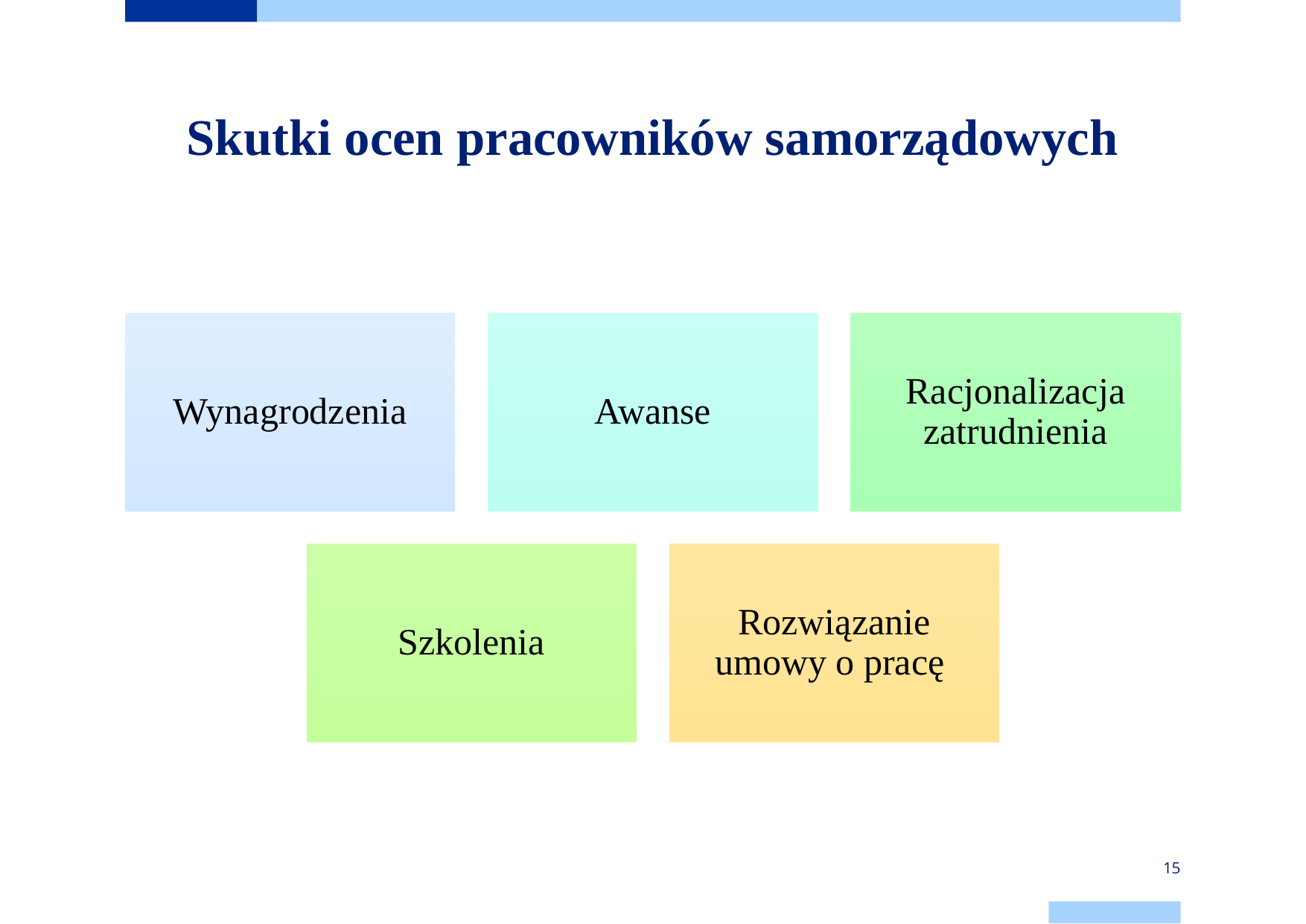

# Skutki ocen pracowników samorządowych
Wynagrodzenia
Awanse
Racjonalizacja zatrudnienia
Szkolenia
Rozwiązanie umowy o pracę
15